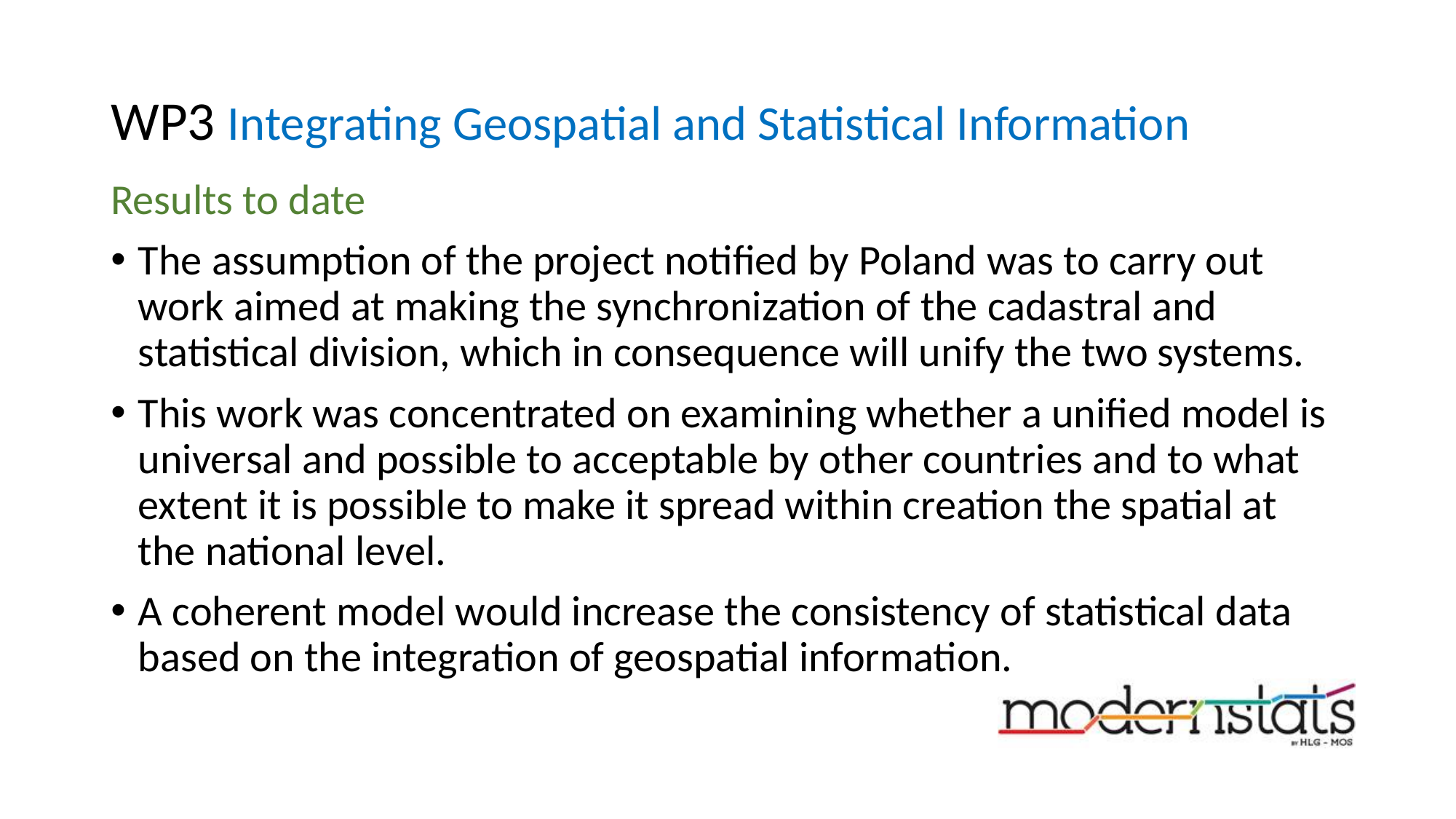

# WP3 Integrating Geospatial and Statistical Information
Results to date
The assumption of the project notified by Poland was to carry out work aimed at making the synchronization of the cadastral and statistical division, which in consequence will unify the two systems.
This work was concentrated on examining whether a unified model is universal and possible to acceptable by other countries and to what extent it is possible to make it spread within creation the spatial at the national level.
A coherent model would increase the consistency of statistical data based on the integration of geospatial information.

24